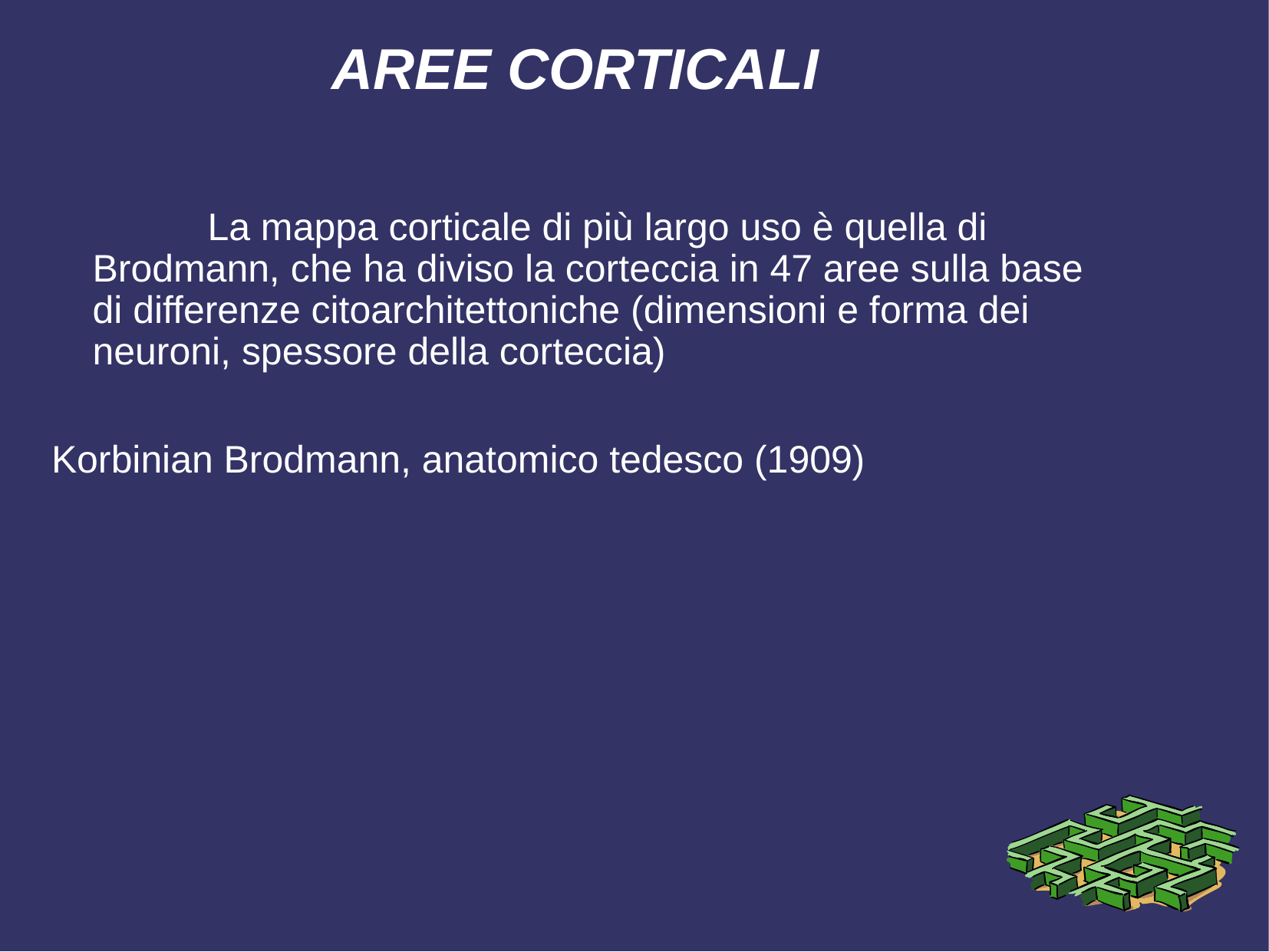

# AREE CORTICALI
		La mappa corticale di più largo uso è quella di Brodmann, che ha diviso la corteccia in 47 aree sulla base di differenze citoarchitettoniche (dimensioni e forma dei neuroni, spessore della corteccia)

Korbinian Brodmann, anatomico tedesco (1909)